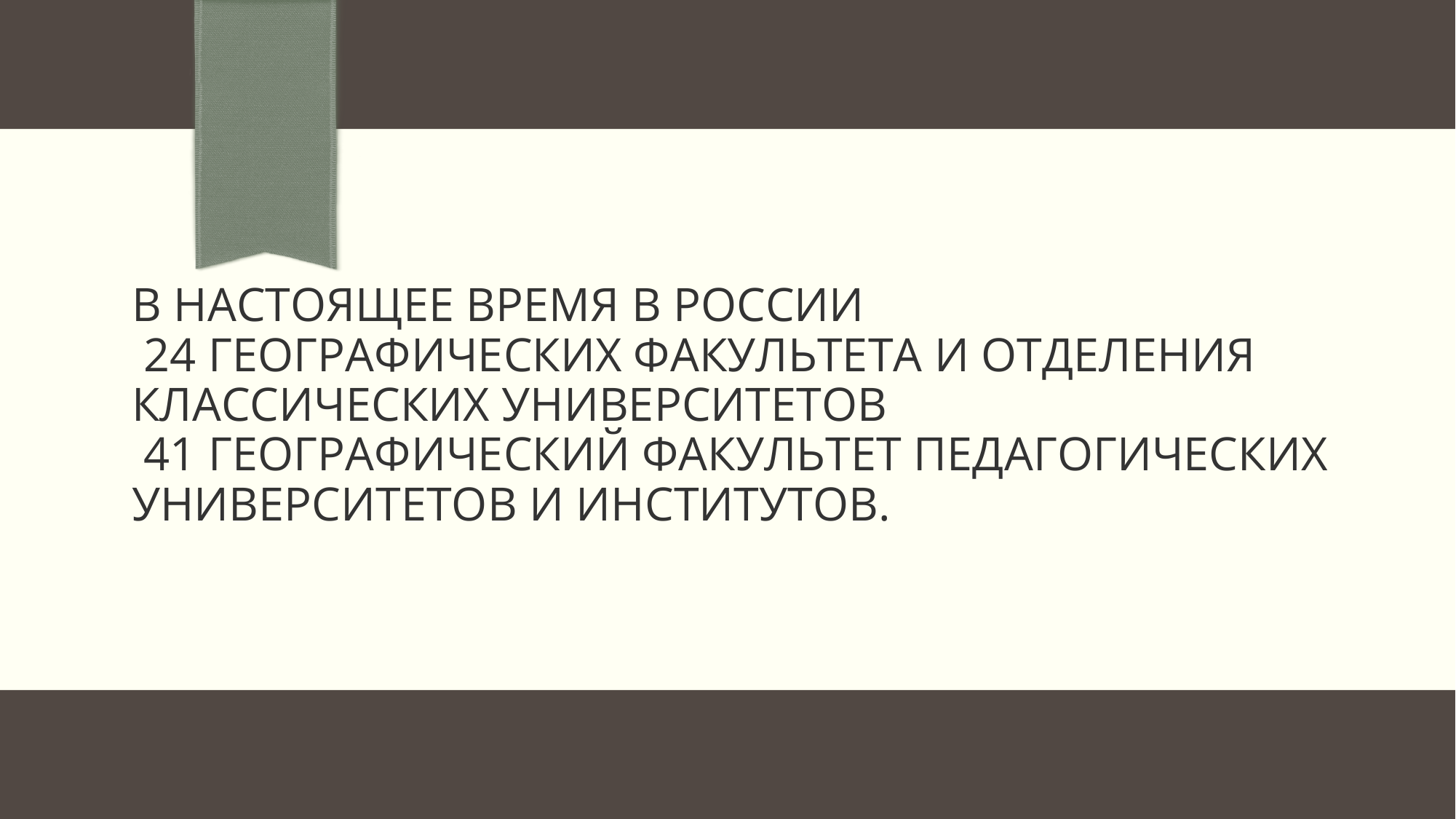

# В настоящее время в России 24 географических факультета и отделения классических университетов 41 географический факультет педагогических университетов и институтов.